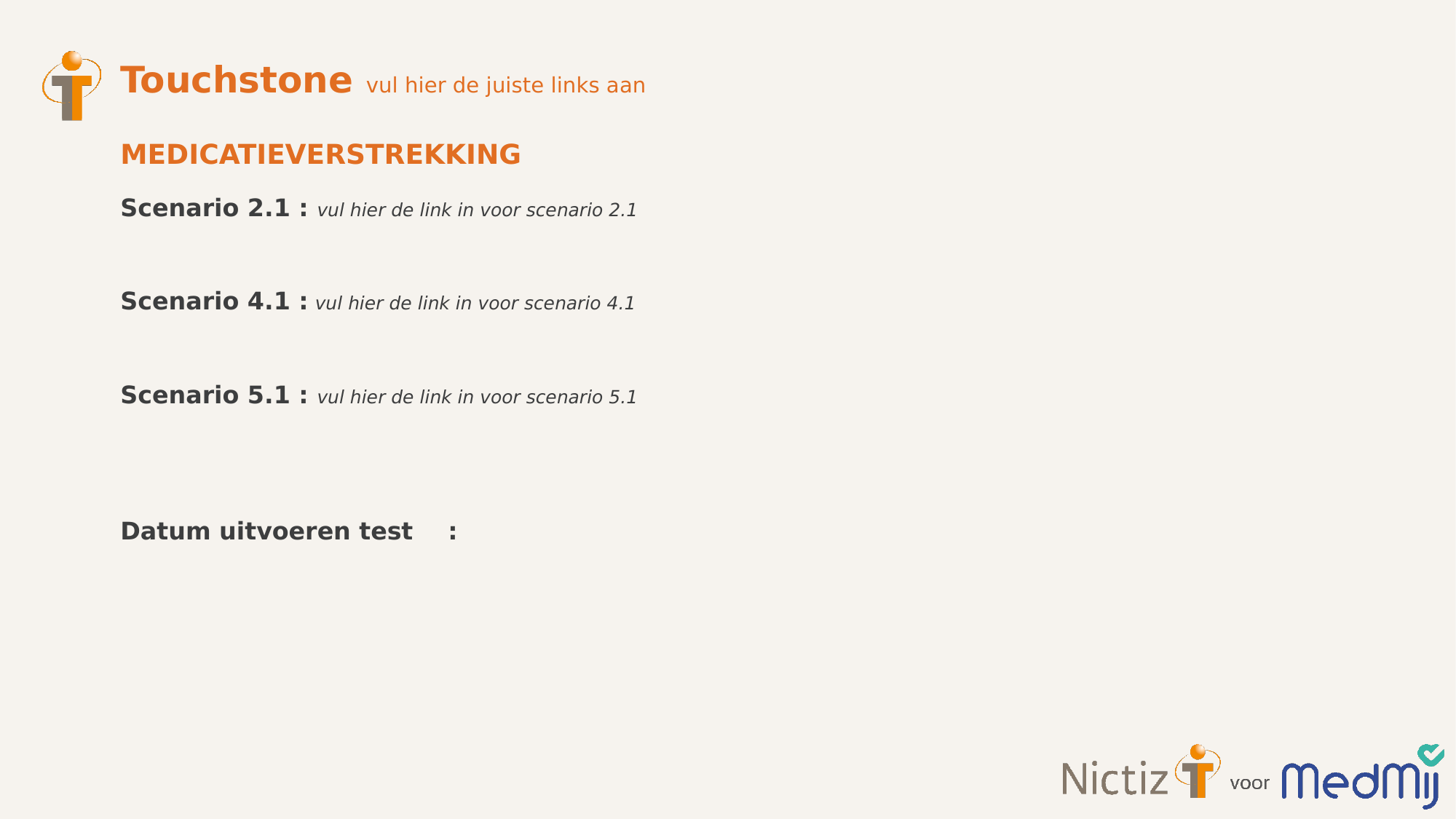

# Touchstone vul hier de juiste links aan
MEDICATIEVERSTREKKING
Scenario 2.1 : vul hier de link in voor scenario 2.1

Scenario 4.1 : vul hier de link in voor scenario 4.1

Scenario 5.1 : vul hier de link in voor scenario 5.1

Datum uitvoeren test	: